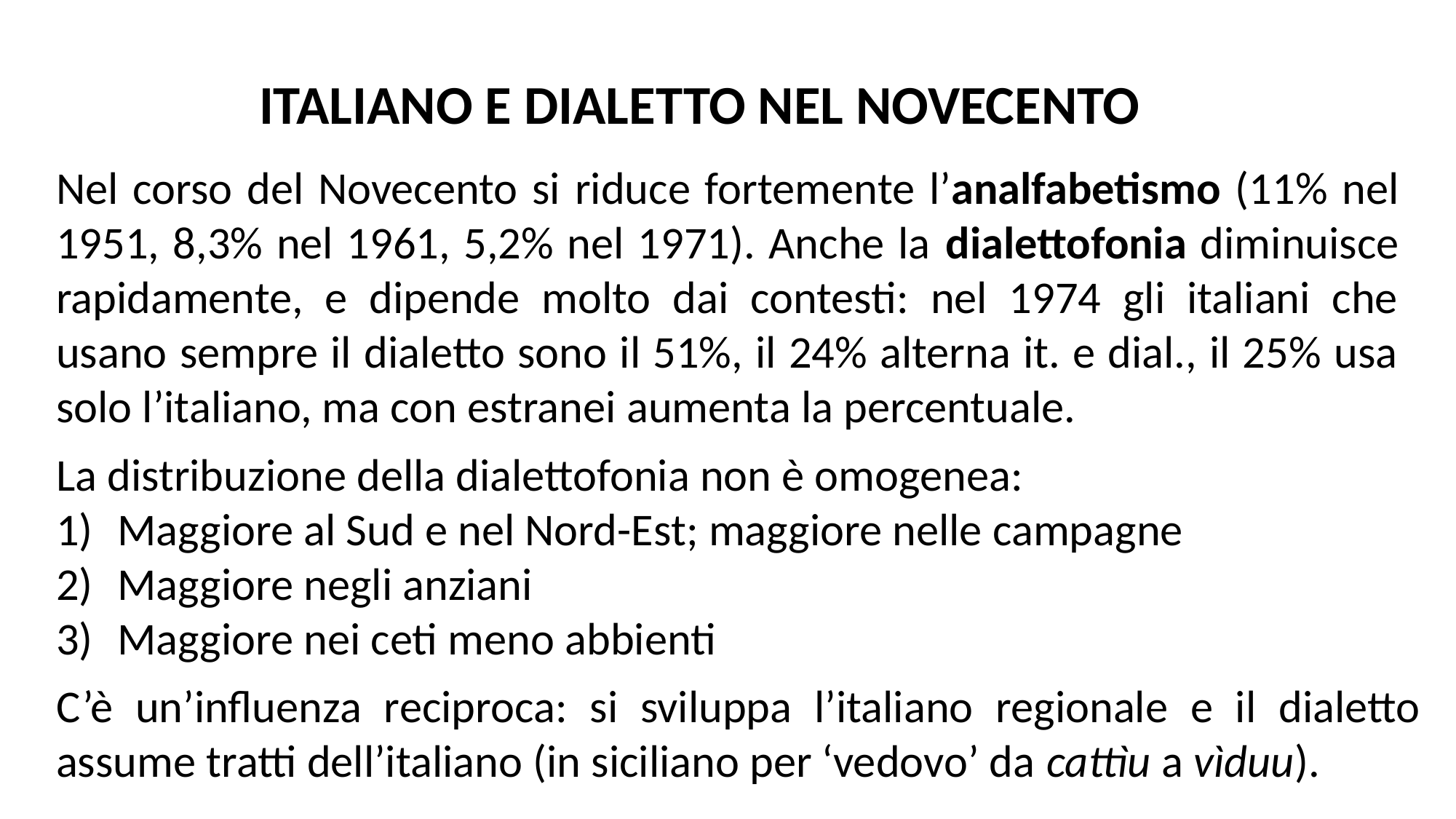

ITALIANO E DIALETTO NEL NOVECENTO
Nel corso del Novecento si riduce fortemente l’analfabetismo (11% nel 1951, 8,3% nel 1961, 5,2% nel 1971). Anche la dialettofonia diminuisce rapidamente, e dipende molto dai contesti: nel 1974 gli italiani che usano sempre il dialetto sono il 51%, il 24% alterna it. e dial., il 25% usa solo l’italiano, ma con estranei aumenta la percentuale.
La distribuzione della dialettofonia non è omogenea:
Maggiore al Sud e nel Nord-Est; maggiore nelle campagne
Maggiore negli anziani
Maggiore nei ceti meno abbienti
C’è un’influenza reciproca: si sviluppa l’italiano regionale e il dialetto assume tratti dell’italiano (in siciliano per ‘vedovo’ da cattìu a vìduu).